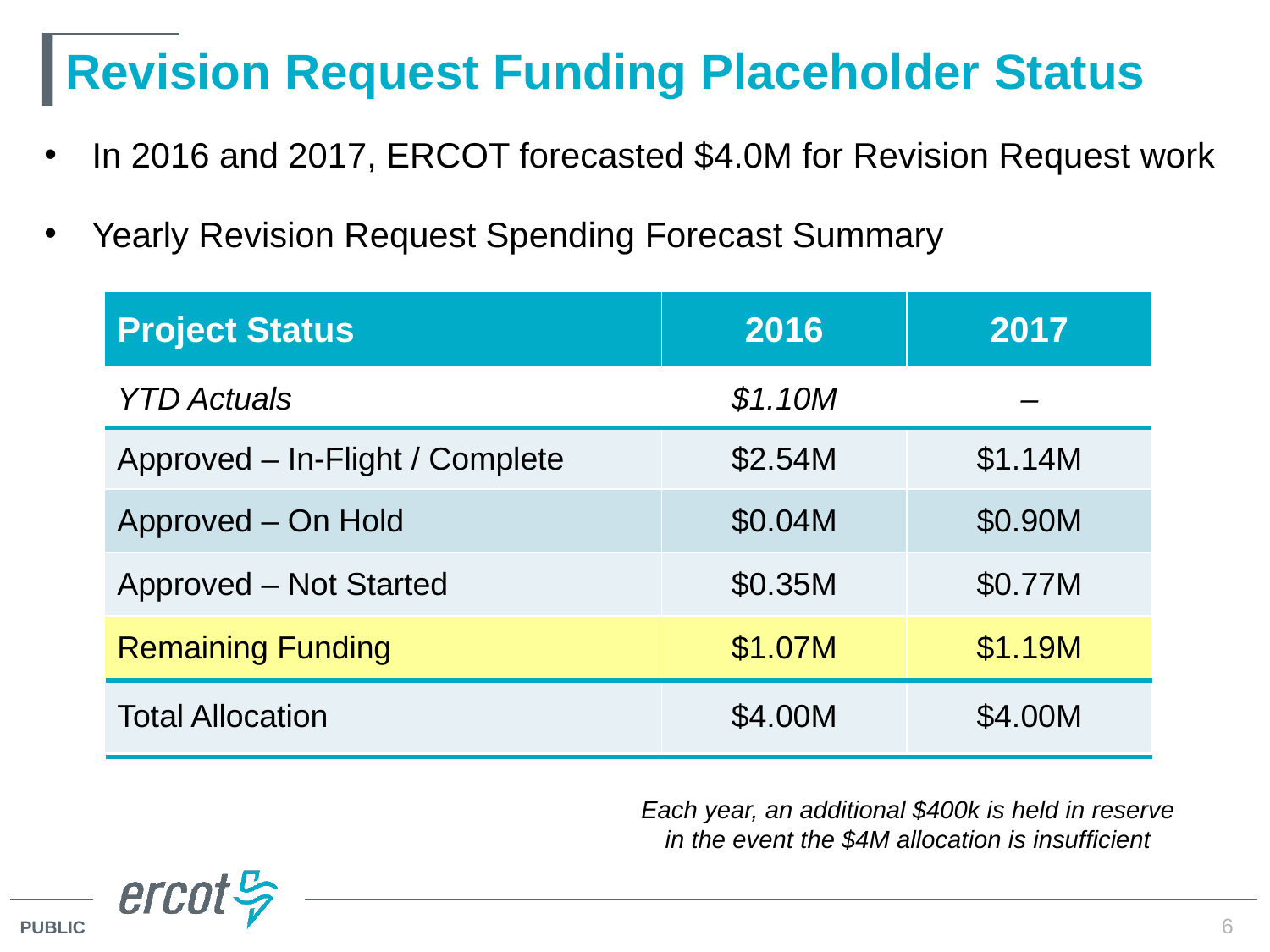

# Revision Request Funding Placeholder Status
In 2016 and 2017, ERCOT forecasted $4.0M for Revision Request work

Yearly Revision Request Spending Forecast Summary
| Project Status | 2016 | 2017 |
| --- | --- | --- |
| YTD Actuals | $1.10M | – |
| Approved – In-Flight / Complete | $2.54M | $1.14M |
| Approved – On Hold | $0.04M | $0.90M |
| Approved – Not Started | $0.35M | $0.77M |
| Remaining Funding | $1.07M | $1.19M |
| Total Allocation | $4.00M | $4.00M |
Each year, an additional $400k is held in reserve in the event the $4M allocation is insufficient
6